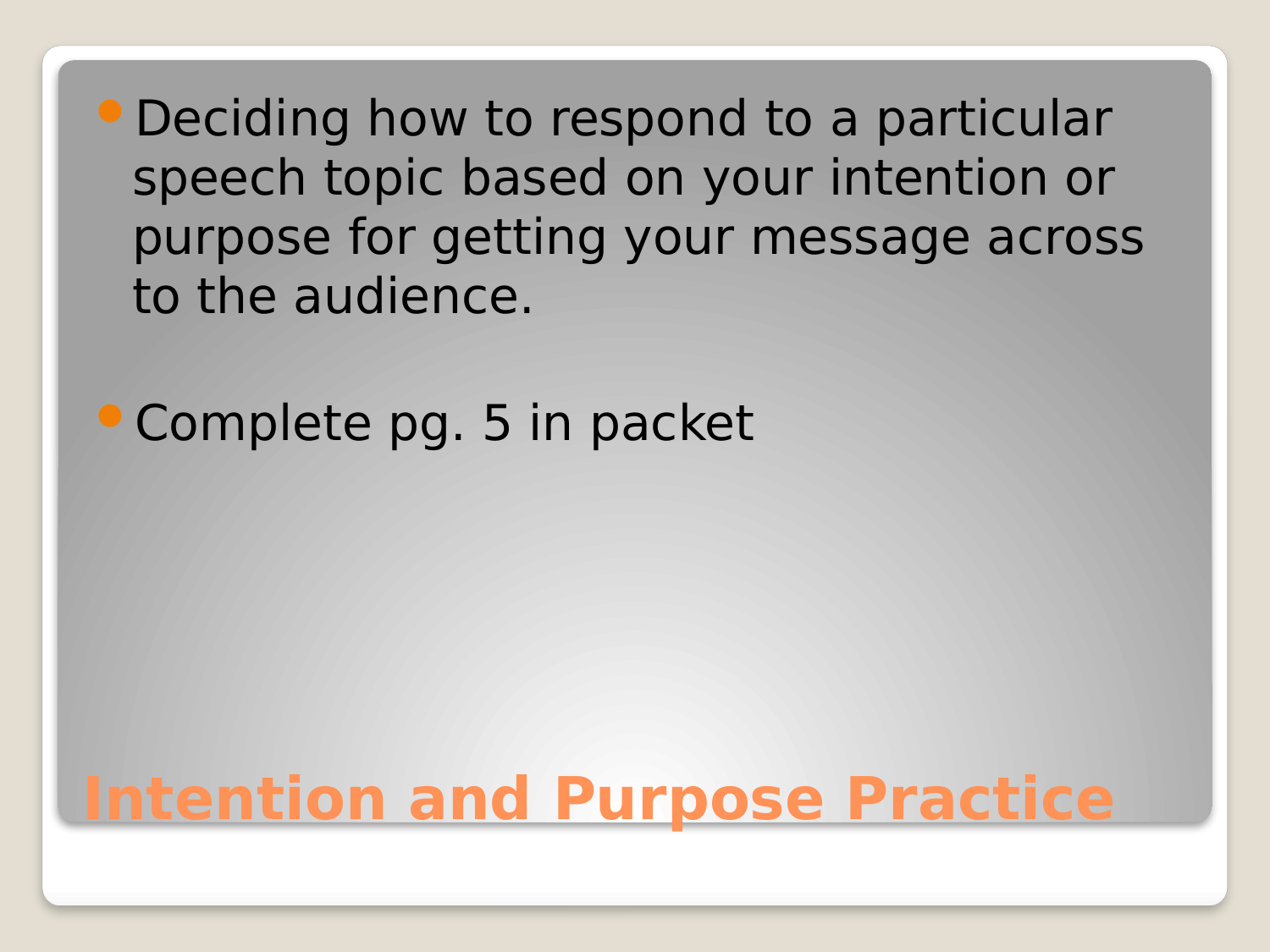

Deciding how to respond to a particular speech topic based on your intention or purpose for getting your message across to the audience.

Complete pg. 5 in packet

# Intention and Purpose Practice